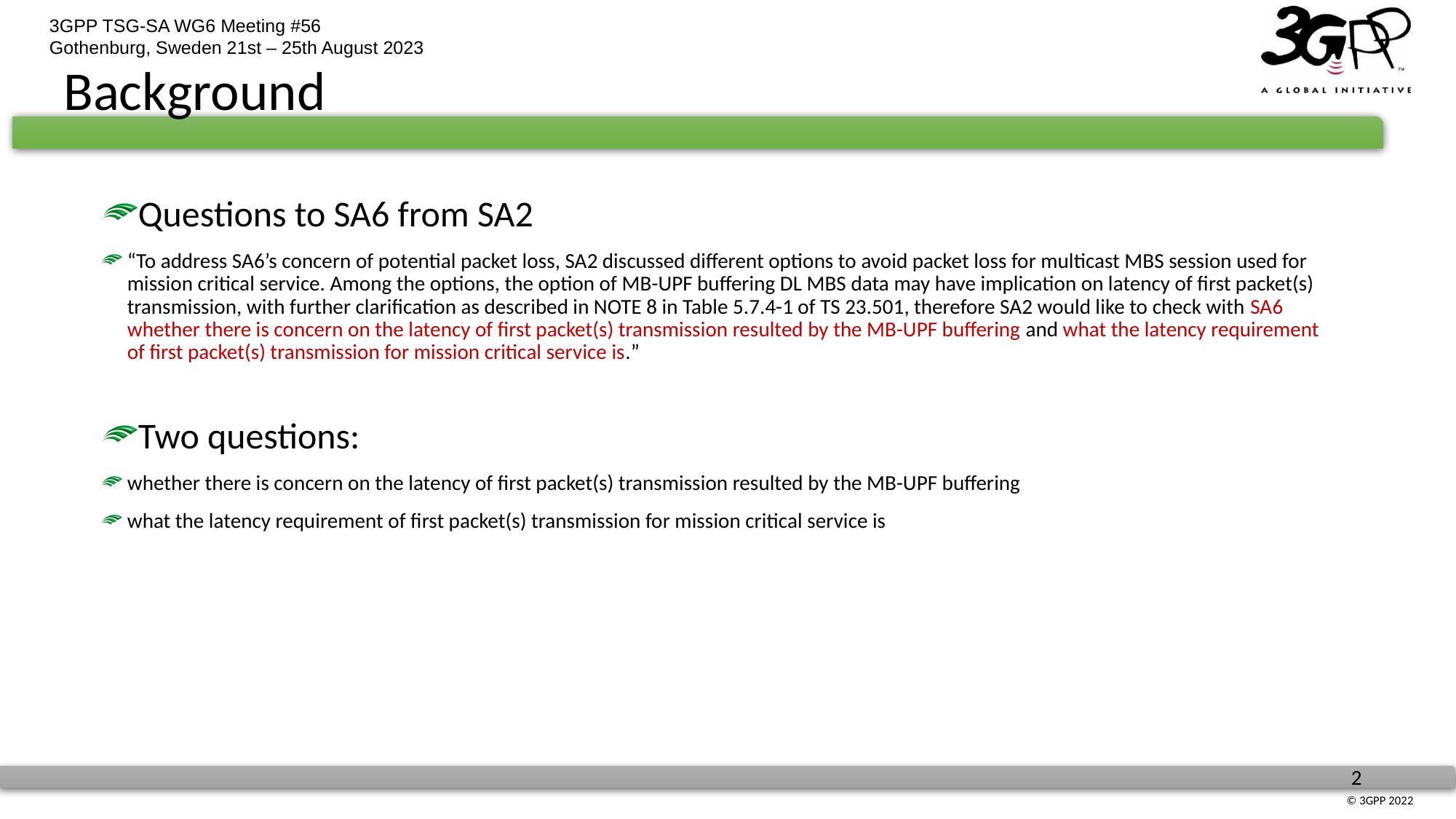

# Background
Questions to SA6 from SA2
“To address SA6’s concern of potential packet loss, SA2 discussed different options to avoid packet loss for multicast MBS session used for mission critical service. Among the options, the option of MB-UPF buffering DL MBS data may have implication on latency of first packet(s) transmission, with further clarification as described in NOTE 8 in Table 5.7.4-1 of TS 23.501, therefore SA2 would like to check with SA6 whether there is concern on the latency of first packet(s) transmission resulted by the MB-UPF buffering and what the latency requirement of first packet(s) transmission for mission critical service is.”

Two questions:
whether there is concern on the latency of first packet(s) transmission resulted by the MB-UPF buffering
what the latency requirement of first packet(s) transmission for mission critical service is